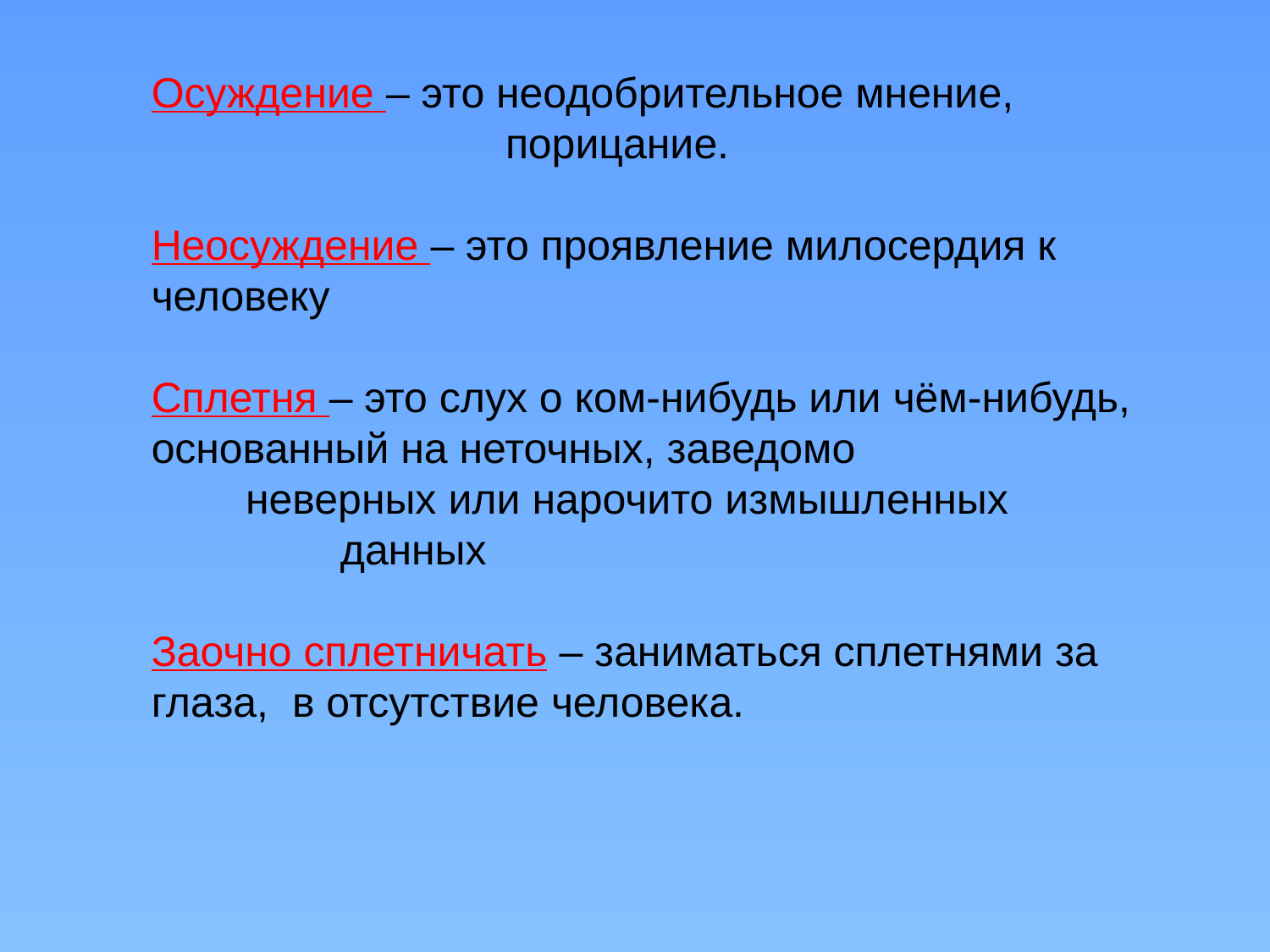

Осуждение – это неодобрительное мнение,                                            порицание.

Неосуждение – это проявление милосердия к человеку

Сплетня – это слух о ком-нибудь или чём-нибудь, основанный на неточных, заведомо                                    неверных или нарочито измышленных                               данных

Заочно сплетничать – заниматься сплетнями за глаза,  в отсутствие человека.